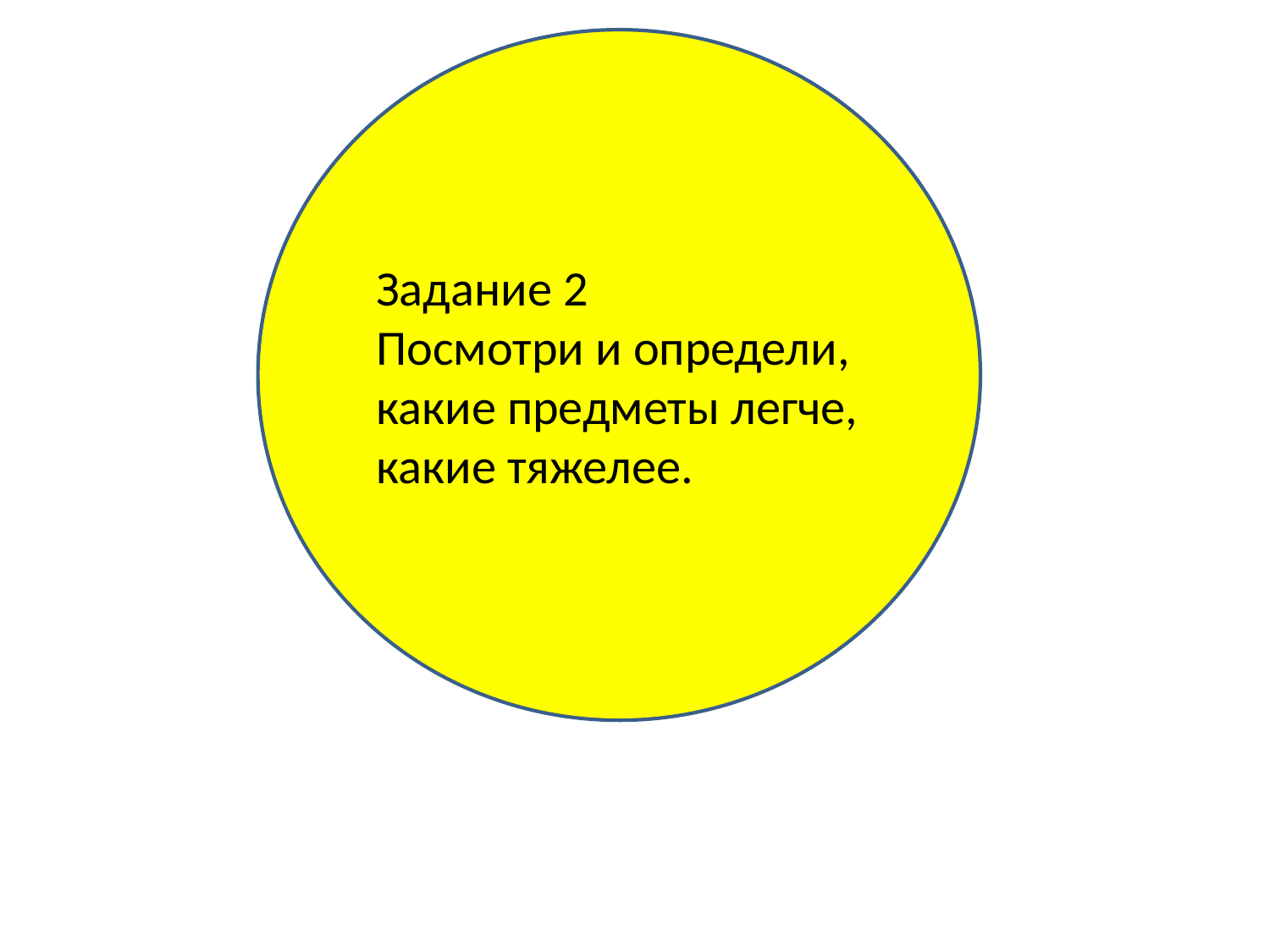

Задание 2
Посмотри и определи, какие предметы легче, какие тяжелее.